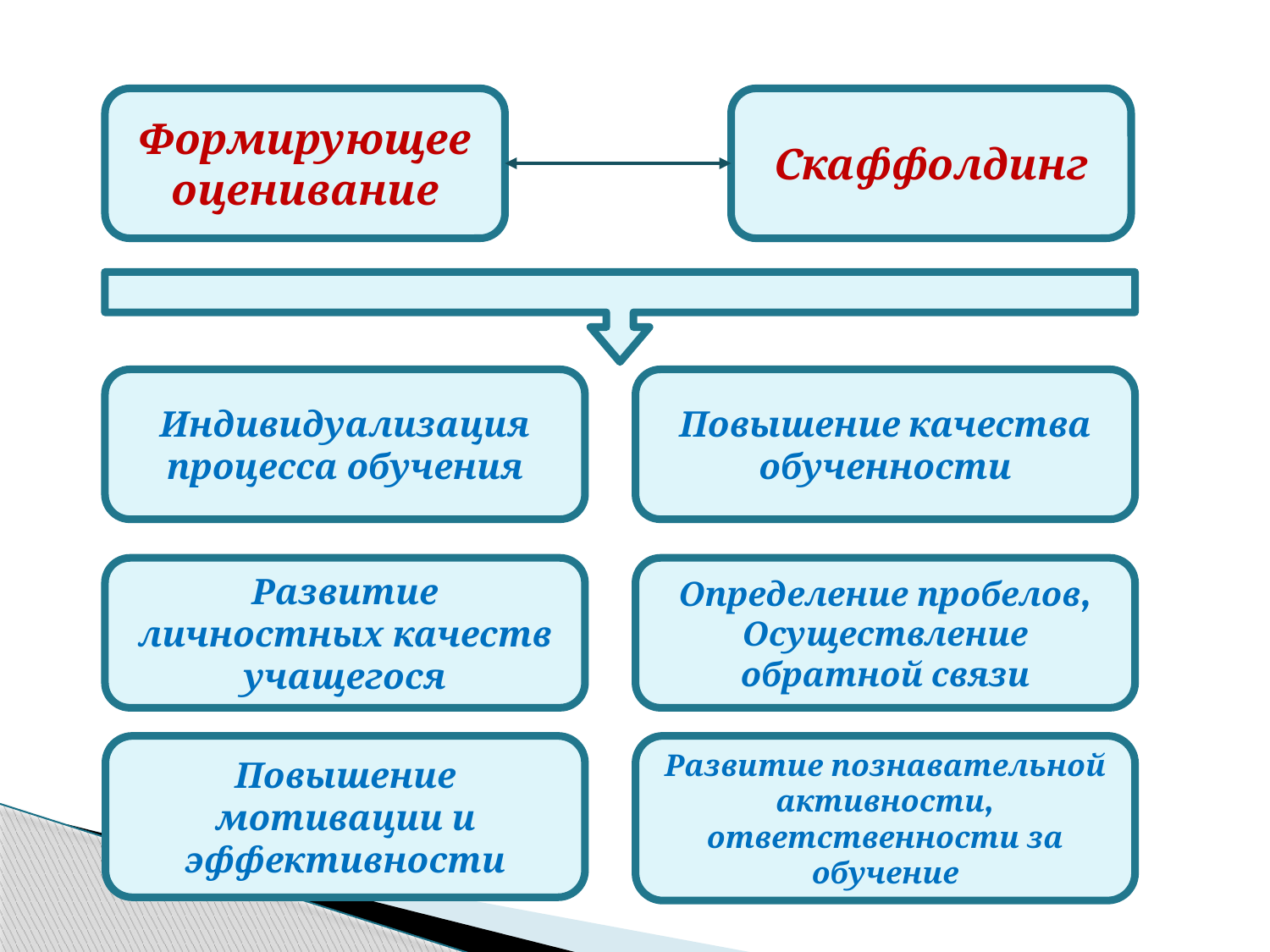

Формирующее оценивание
Скаффолдинг

Индивидуализация процесса обучения
Повышение качества обученности
Развитие личностных качеств учащегося
Определение пробелов, Осуществление обратной связи
Повышение мотивации и эффективности
Развитие познавательной активности, ответственности за обучение